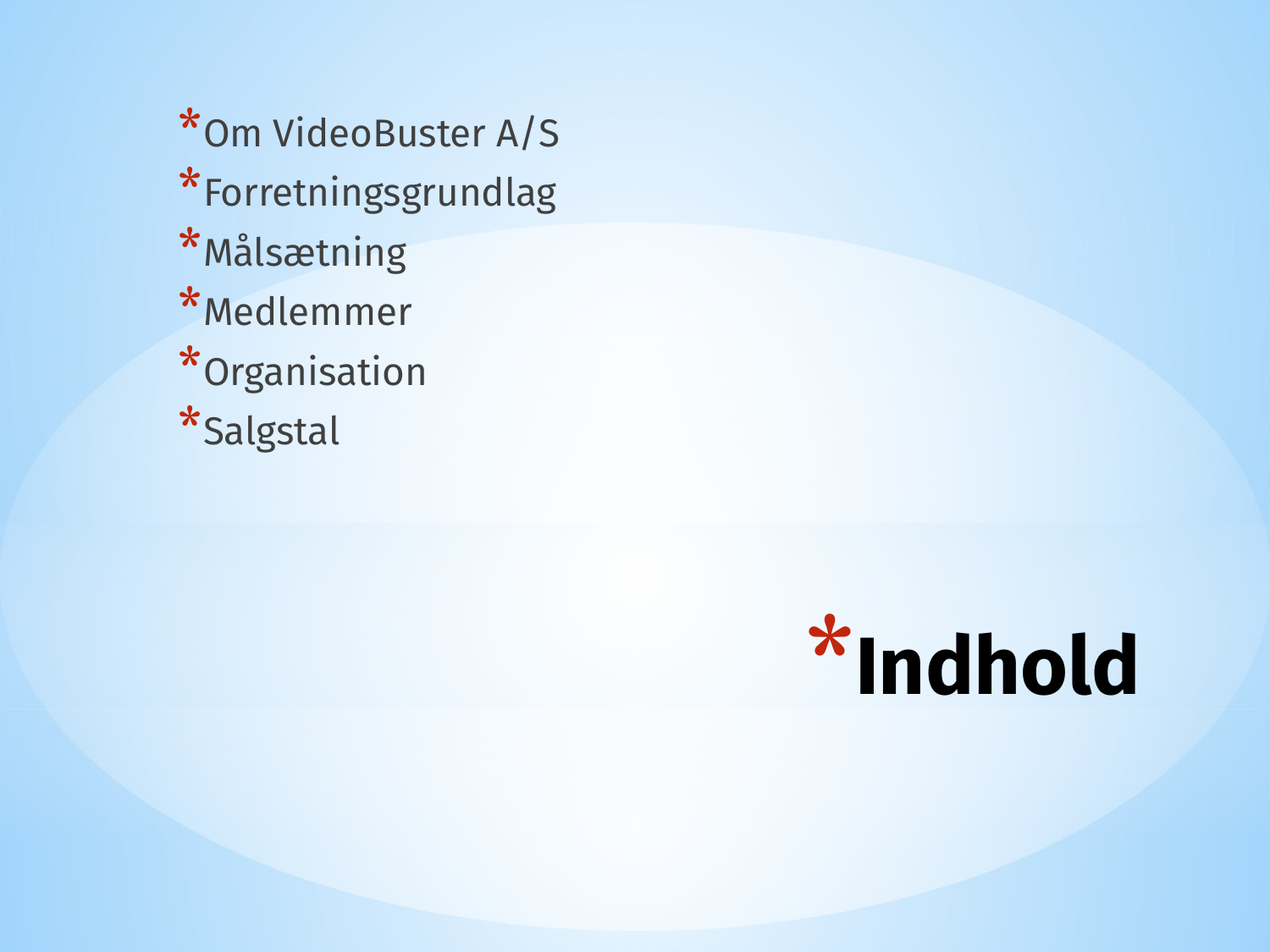

Om VideoBuster A/S
Forretningsgrundlag
Målsætning
Medlemmer
Organisation
Salgstal
# Indhold